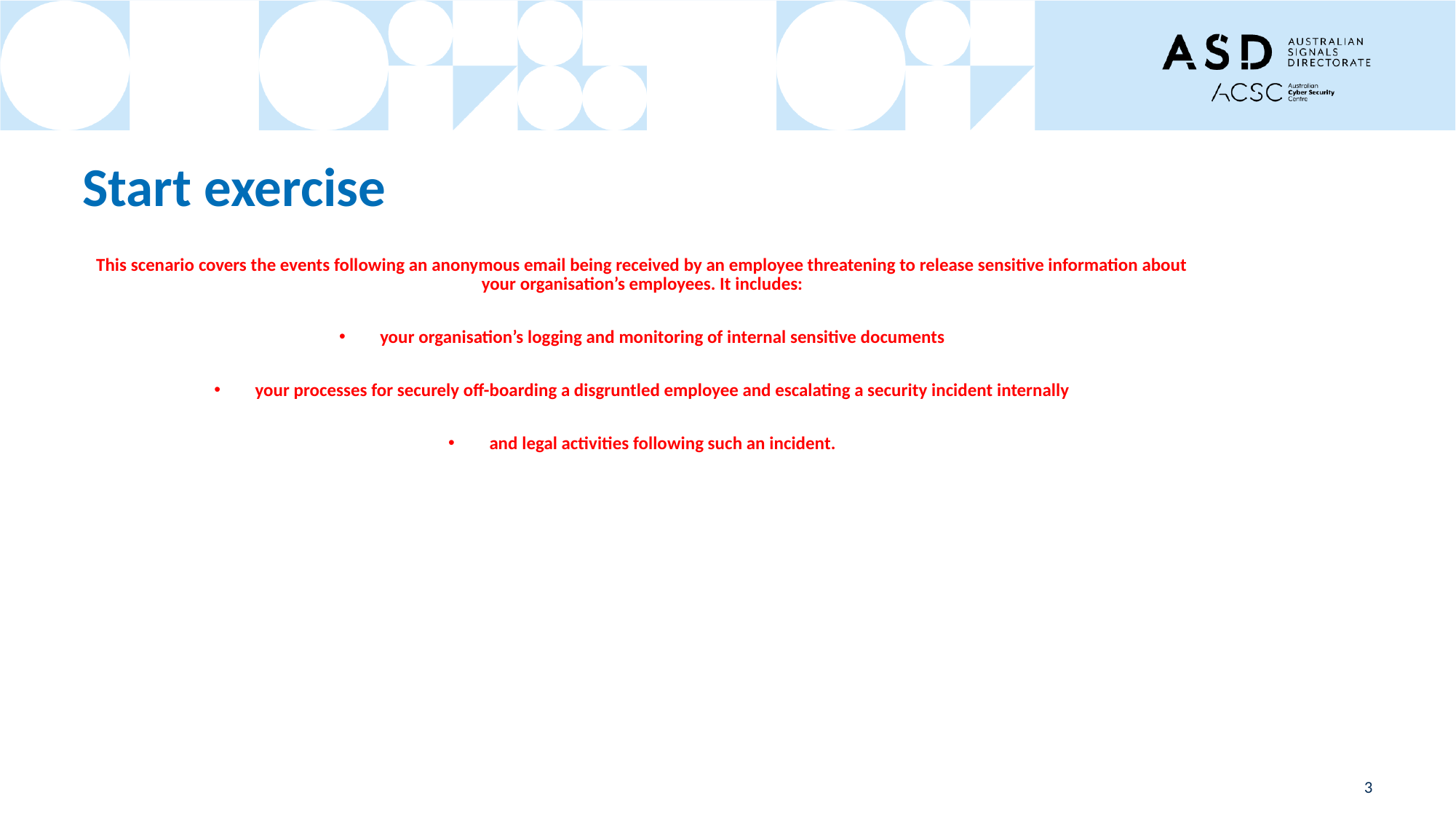

# Start exercise
This scenario covers the events following an anonymous email being received by an employee threatening to release sensitive information about your organisation’s employees. It includes:
your organisation’s logging and monitoring of internal sensitive documents
your processes for securely off-boarding a disgruntled employee and escalating a security incident internally
and legal activities following such an incident.
3